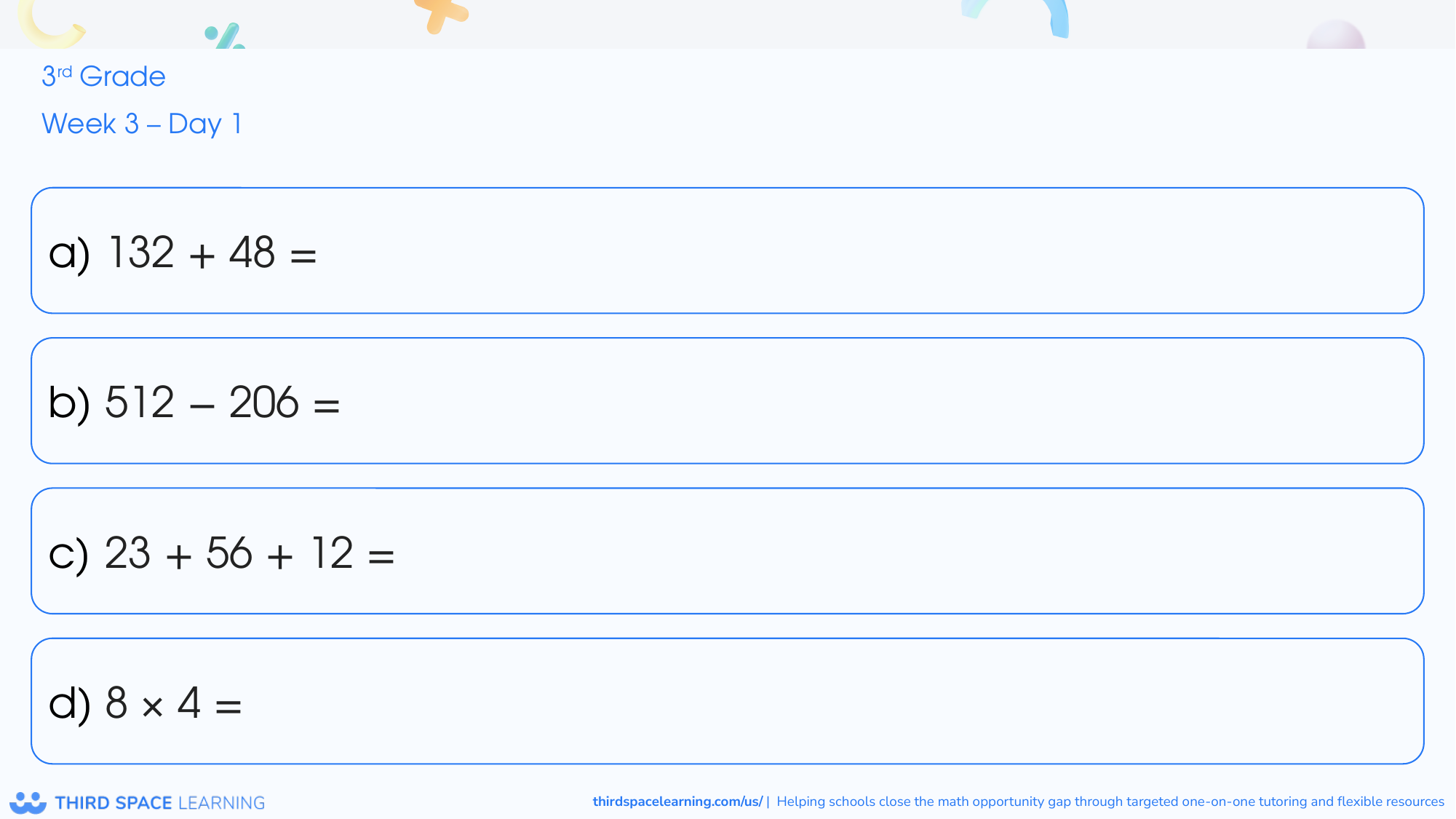

3rd Grade
Week 3 – Day 1
132 + 48 =
512 − 206 =
23 + 56 + 12 =
8 × 4 =